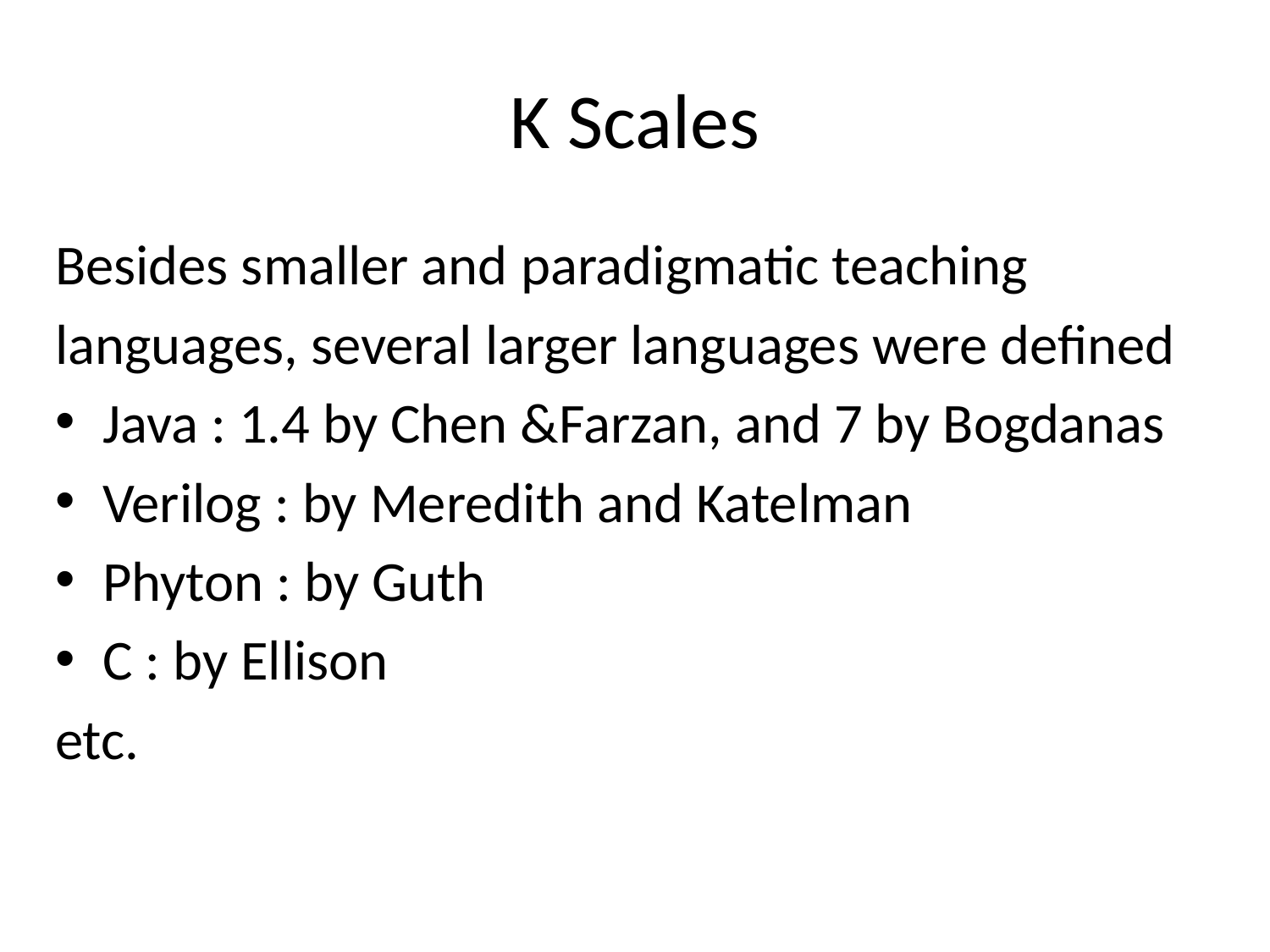

# K Scales
Besides smaller and paradigmatic teaching
languages, several larger languages were defined
Java : 1.4 by Chen &Farzan, and 7 by Bogdanas
Verilog : by Meredith and Katelman
Phyton : by Guth
C : by Ellison
etc.